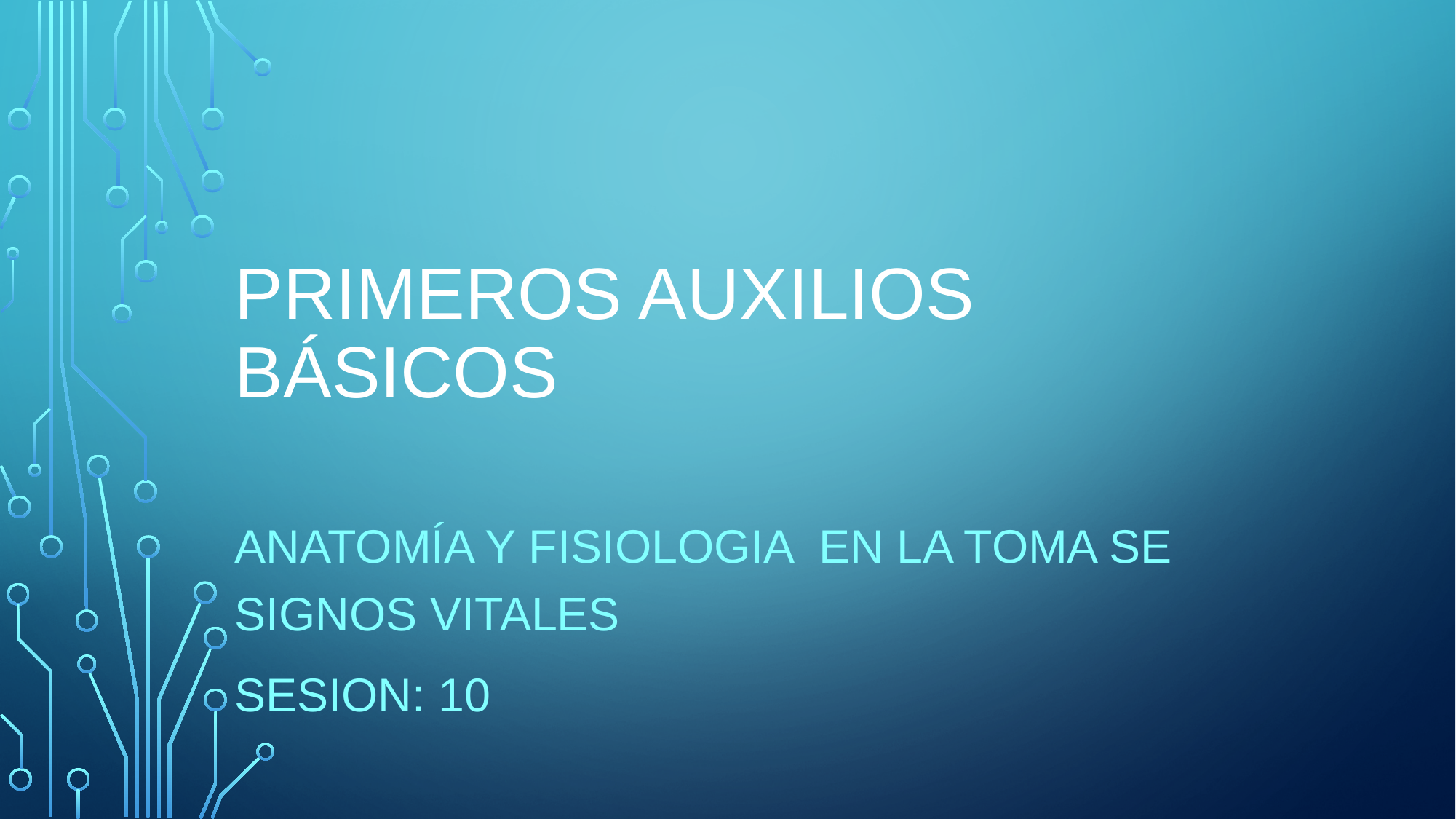

# Primeros auxilios básicos

Anatomía Y FISIOLOGIA  en la toma se signos vitales
SESION: 10